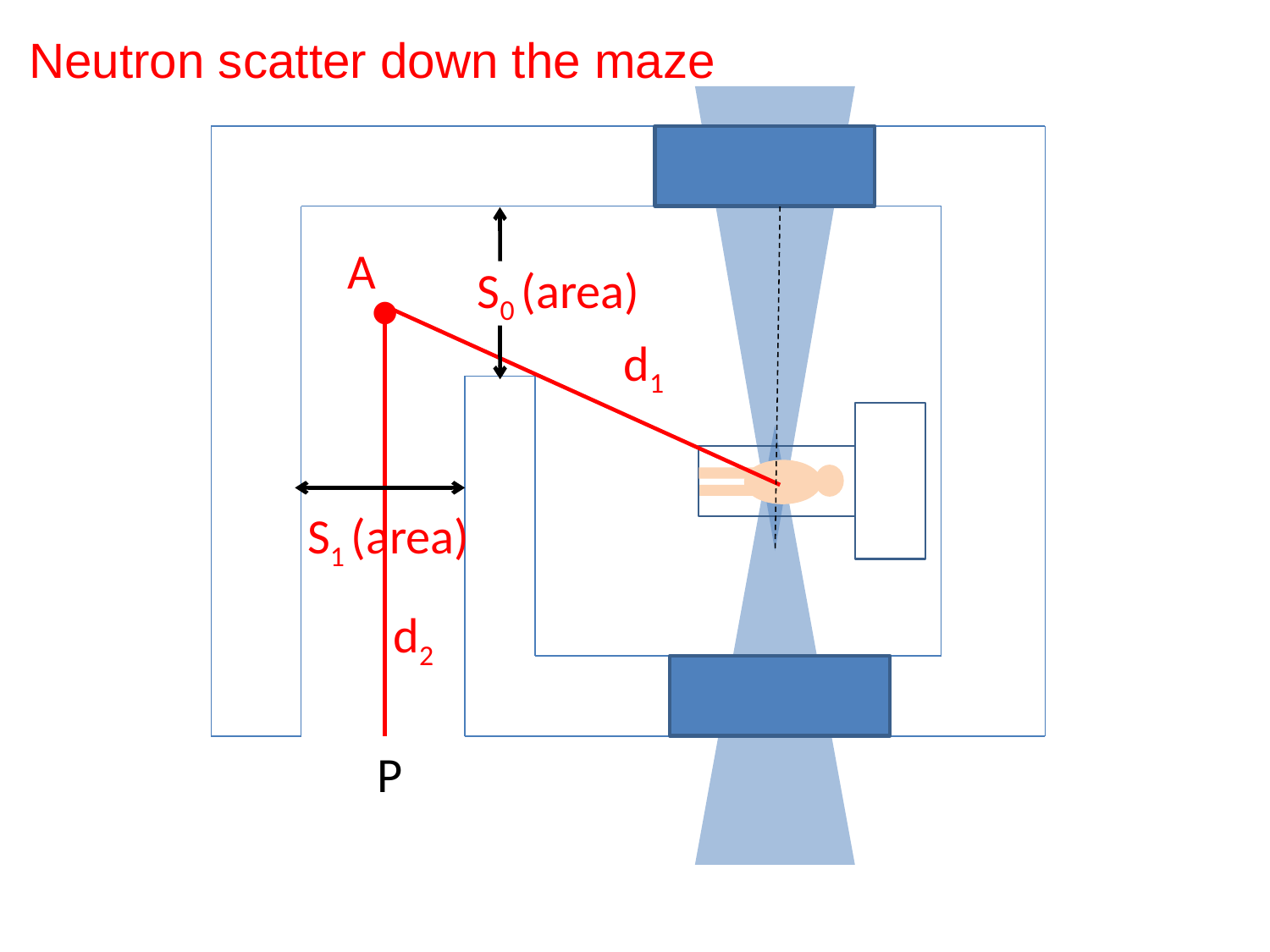

Neutron scatter down the maze

A
S0 (area)
•
d1

d2

P
S1 (area)